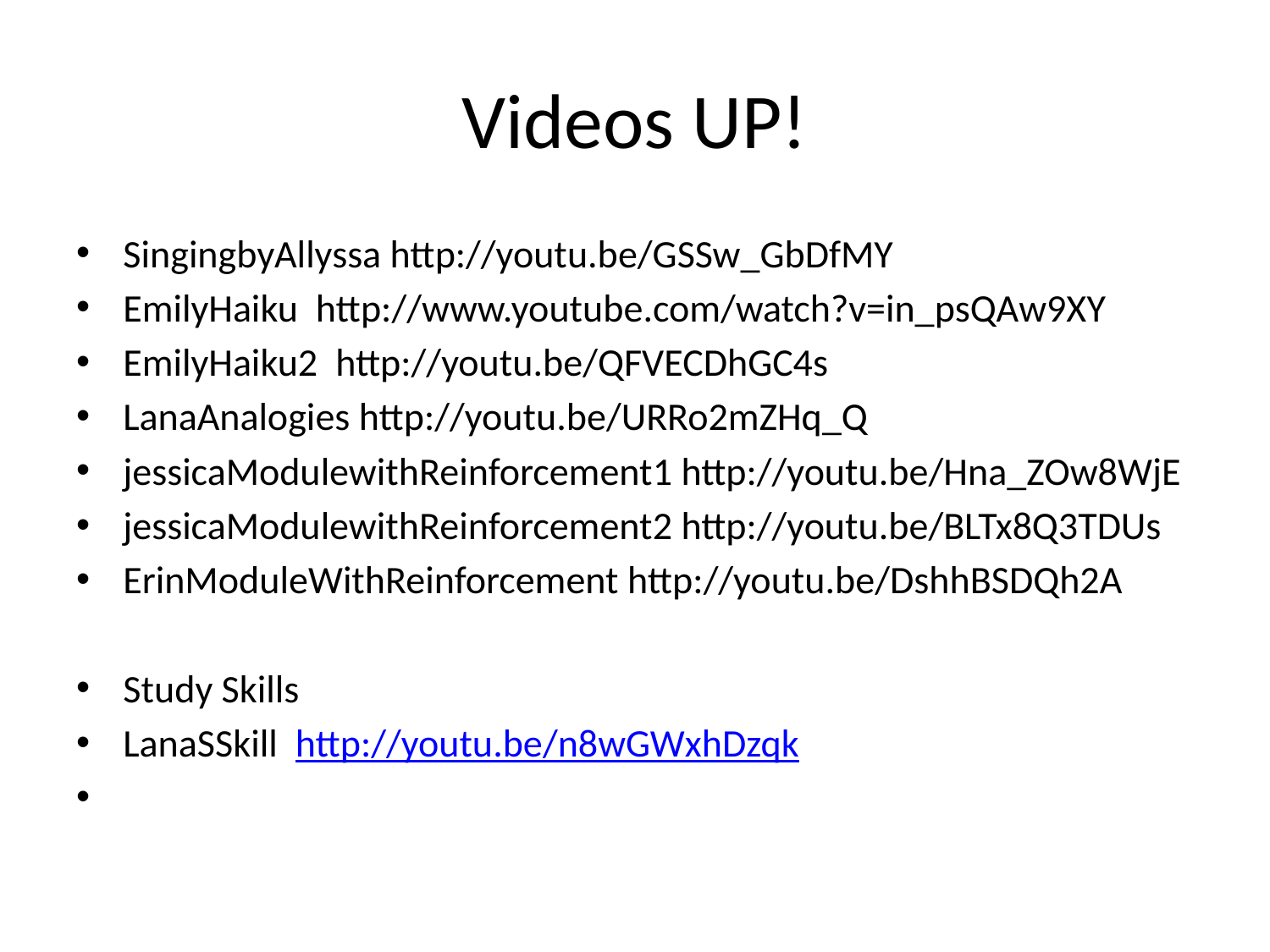

# Videos UP!
SingingbyAllyssa http://youtu.be/GSSw_GbDfMY
EmilyHaiku  http://www.youtube.com/watch?v=in_psQAw9XY
EmilyHaiku2  http://youtu.be/QFVECDhGC4s
LanaAnalogies http://youtu.be/URRo2mZHq_Q
jessicaModulewithReinforcement1 http://youtu.be/Hna_ZOw8WjE
jessicaModulewithReinforcement2 http://youtu.be/BLTx8Q3TDUs
ErinModuleWithReinforcement http://youtu.be/DshhBSDQh2A

Study Skills
LanaSSkill  http://youtu.be/n8wGWxhDzqk